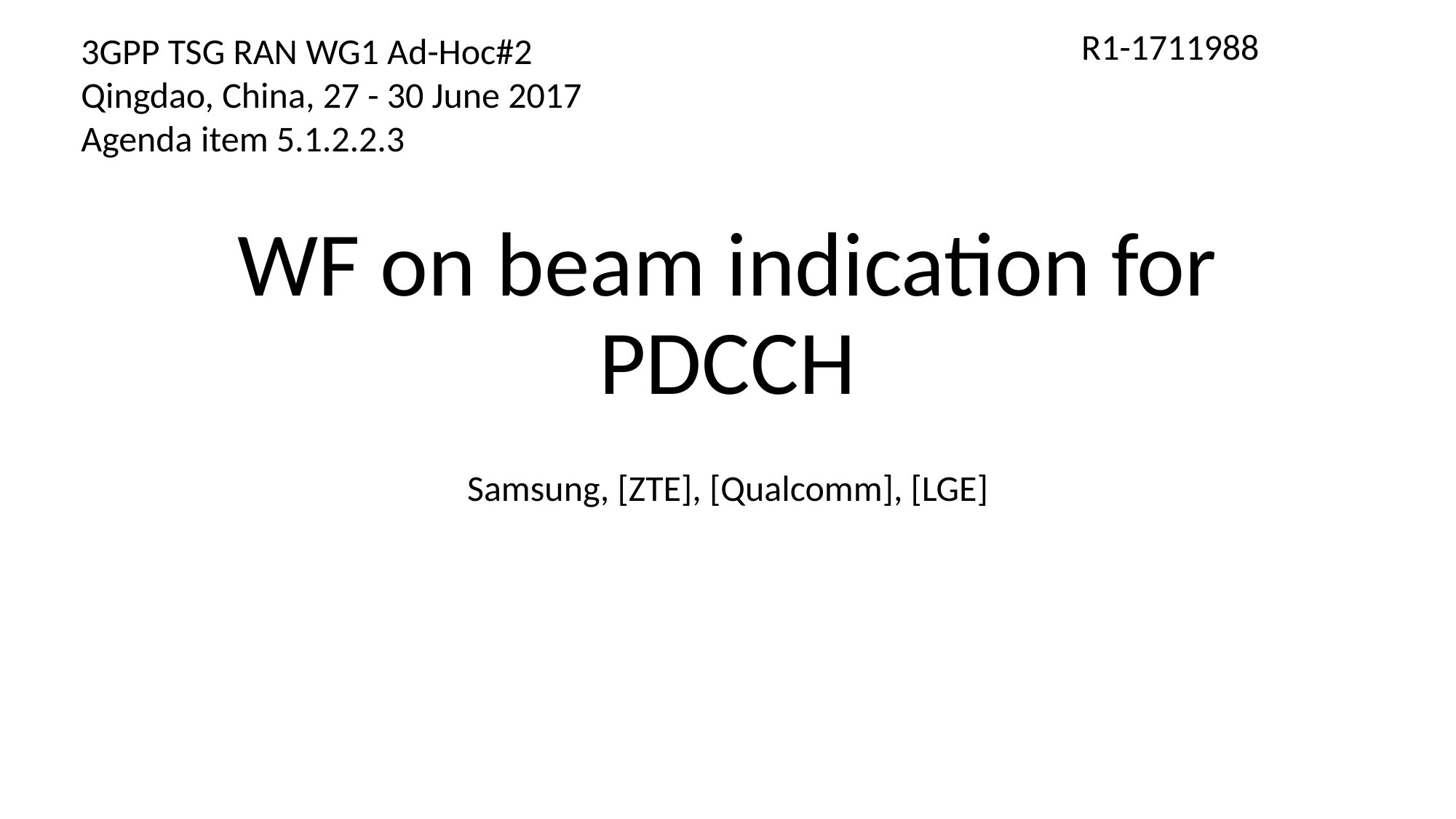

R1-1711988
3GPP TSG RAN WG1 Ad-Hoc#2
Qingdao, China, 27 - 30 June 2017
Agenda item 5.1.2.2.3
# WF on beam indication for PDCCH
Samsung, [ZTE], [Qualcomm], [LGE]